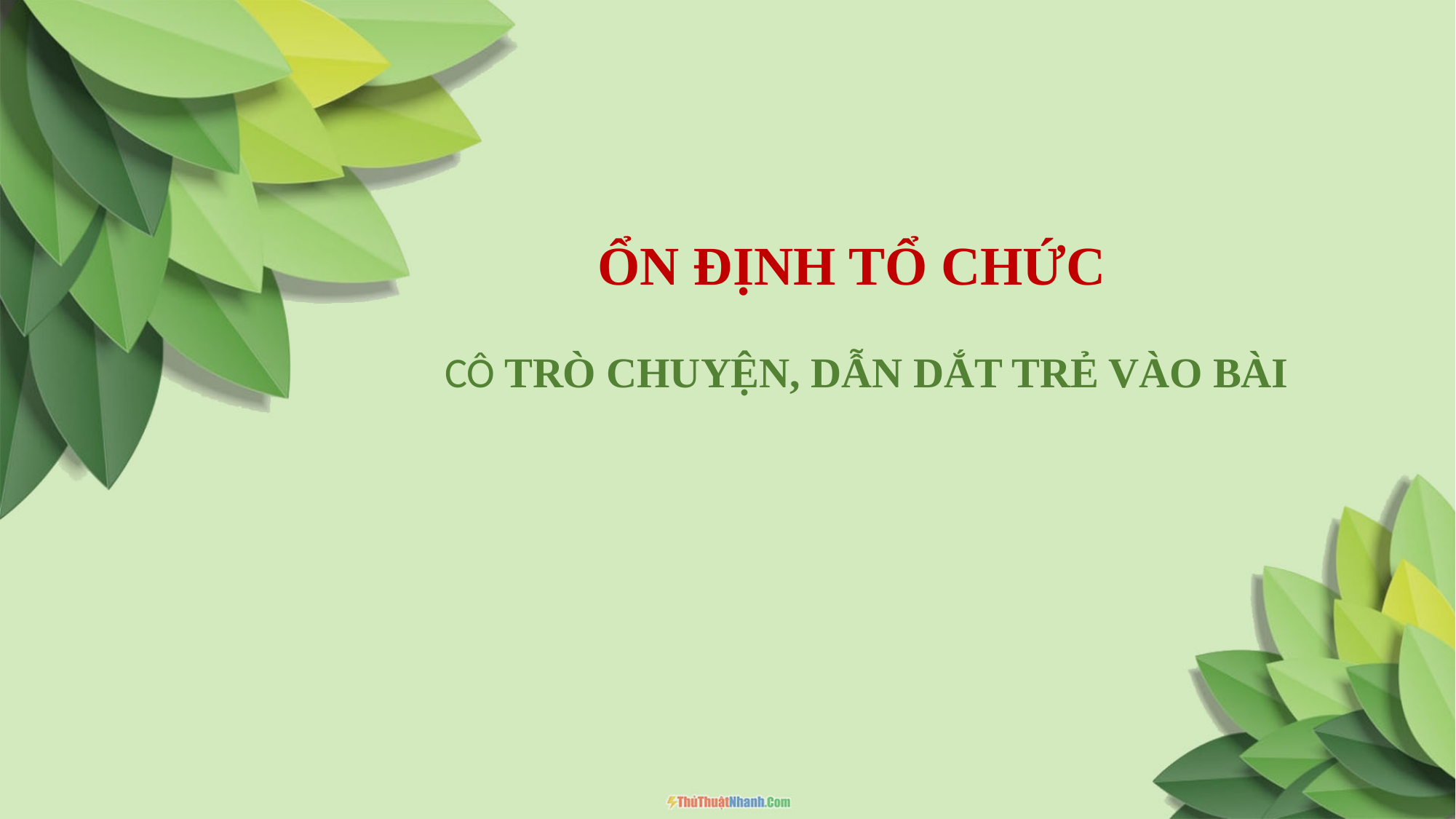

ỔN ĐỊNH TỔ CHỨC
CÔ TRÒ CHUYỆN, DẪN DẮT TRẺ VÀO BÀI